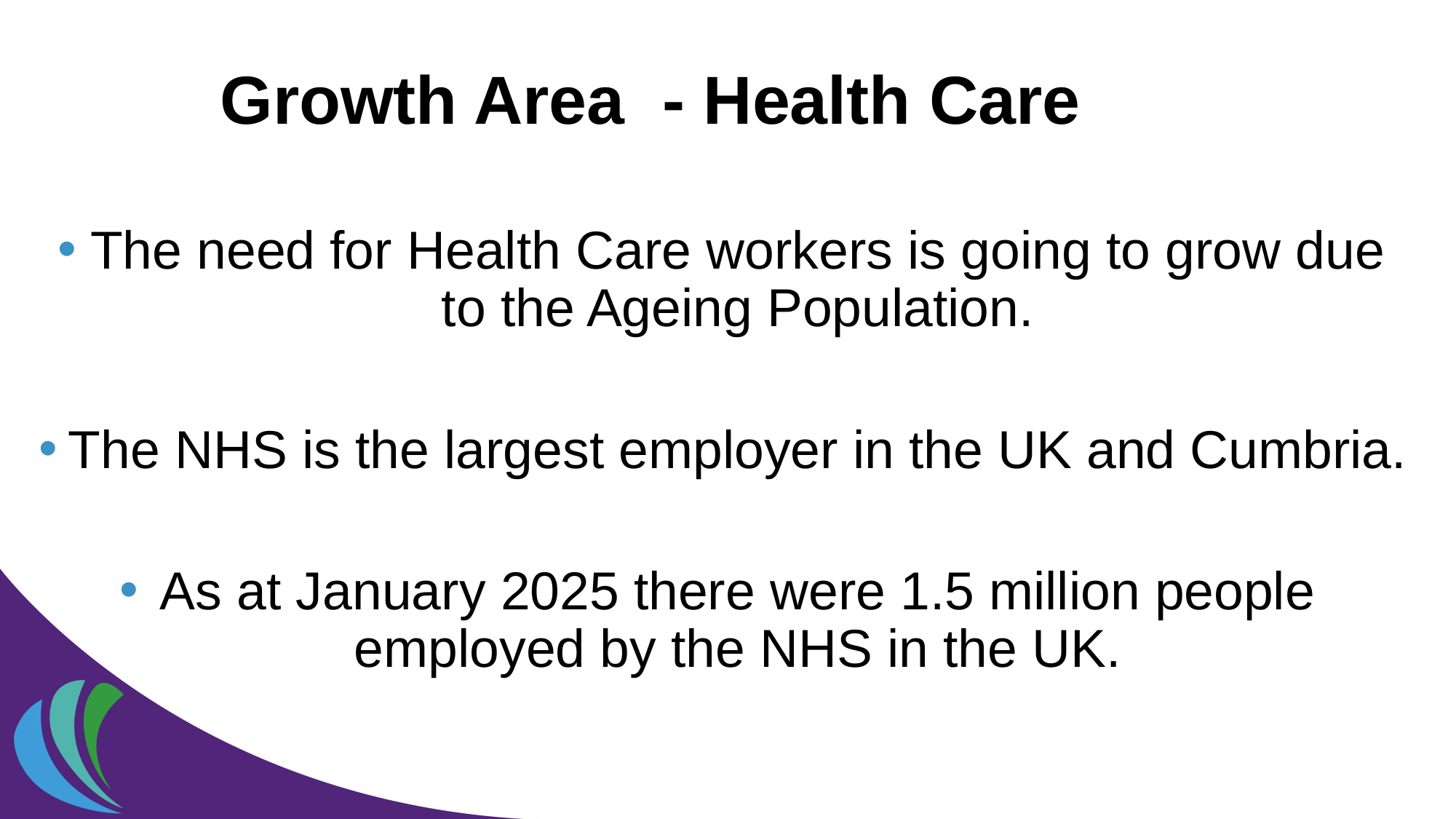

# Growth Area  - Health Care
The need for Health Care workers is going to grow due to the Ageing Population.

The NHS is the largest employer in the UK and Cumbria.

As at January 2025 there were 1.5 million people employed by the NHS in the UK.